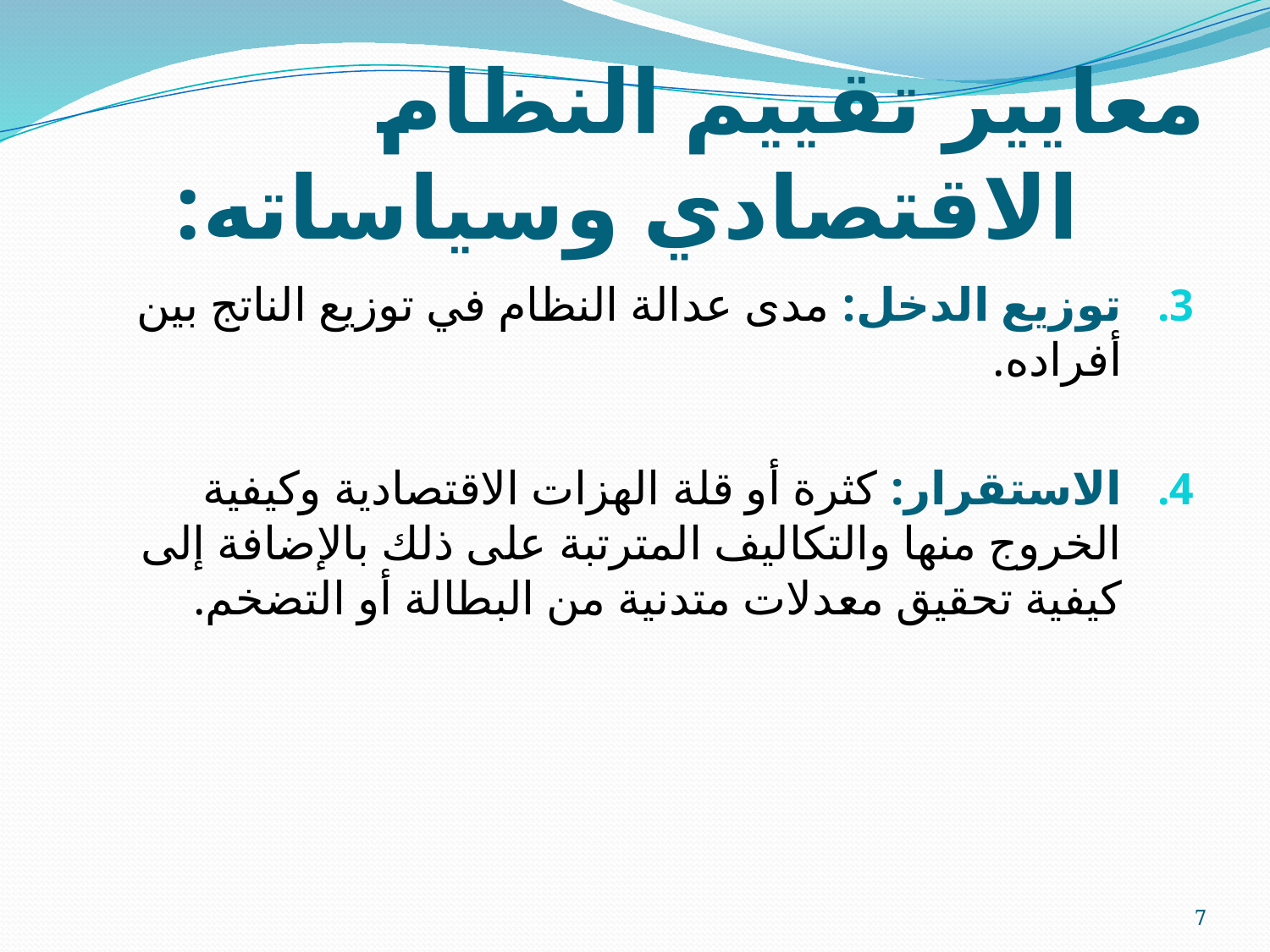

# معايير تقييم النظام الاقتصادي وسياساته:
توزيع الدخل: مدى عدالة النظام في توزيع الناتج بين أفراده.

الاستقرار: كثرة أو قلة الهزات الاقتصادية وكيفية الخروج منها والتكاليف المترتبة على ذلك بالإضافة إلى كيفية تحقيق معدلات متدنية من البطالة أو التضخم.

7